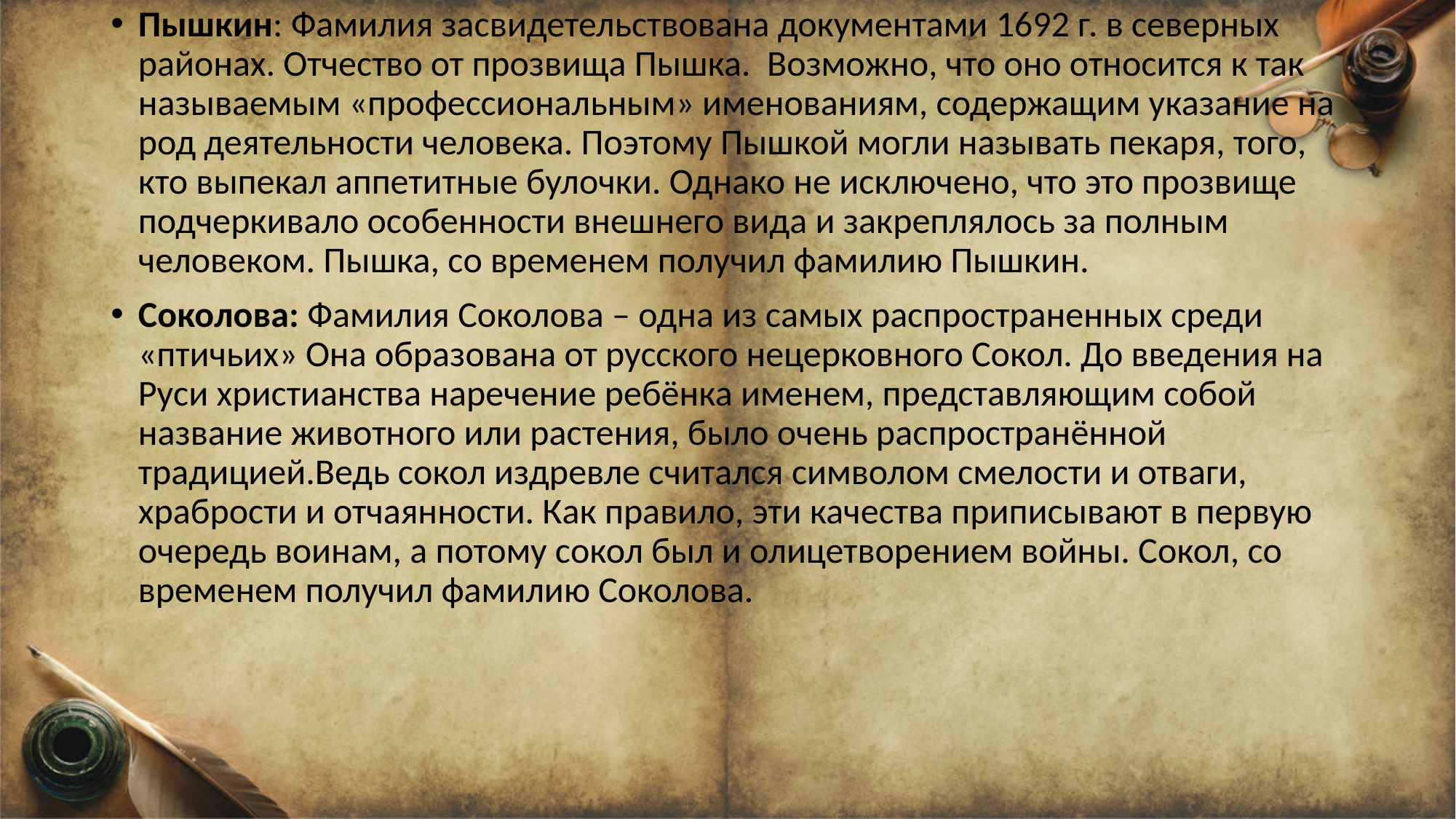

Пышкин: Фамилия засвидетельствована документами 1692 г. в северных районах. Отчество от прозвища Пышка.  Возможно, что оно относится к так называемым «профессиональным» именованиям, содержащим указание на род деятельности человека. Поэтому Пышкой могли называть пекаря, того, кто выпекал аппетитные булочки. Однако не исключено, что это прозвище подчеркивало особенности внешнего вида и закреплялось за полным человеком. Пышка, со временем получил фамилию Пышкин.
Соколова: Фамилия Соколова – одна из самых распространенных среди «птичьих» Она образована от русского нецерковного Сокол. До введения на Руси христианства наречение ребёнка именем, представляющим собой название животного или растения, было очень распространённой традицией.Ведь сокол издревле считался символом смелости и отваги, храбрости и отчаянности. Как правило, эти качества приписывают в первую очередь воинам, а потому сокол был и олицетворением войны. Сокол, со временем получил фамилию Соколова.